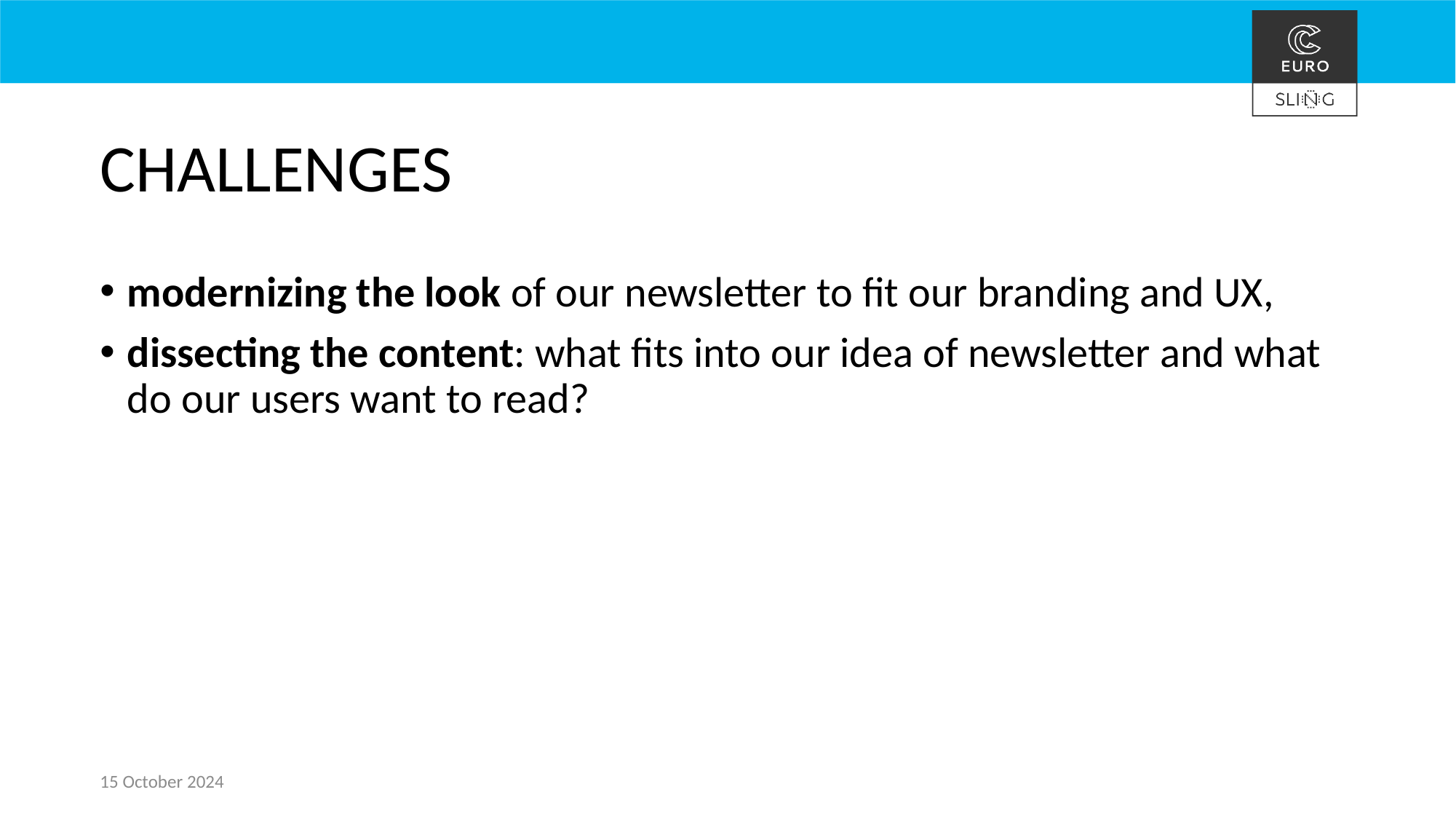

# CHALLENGES
modernizing the look of our newsletter to fit our branding and UX,
dissecting the content: what fits into our idea of newsletter and what do our users want to read?
15 October 2024